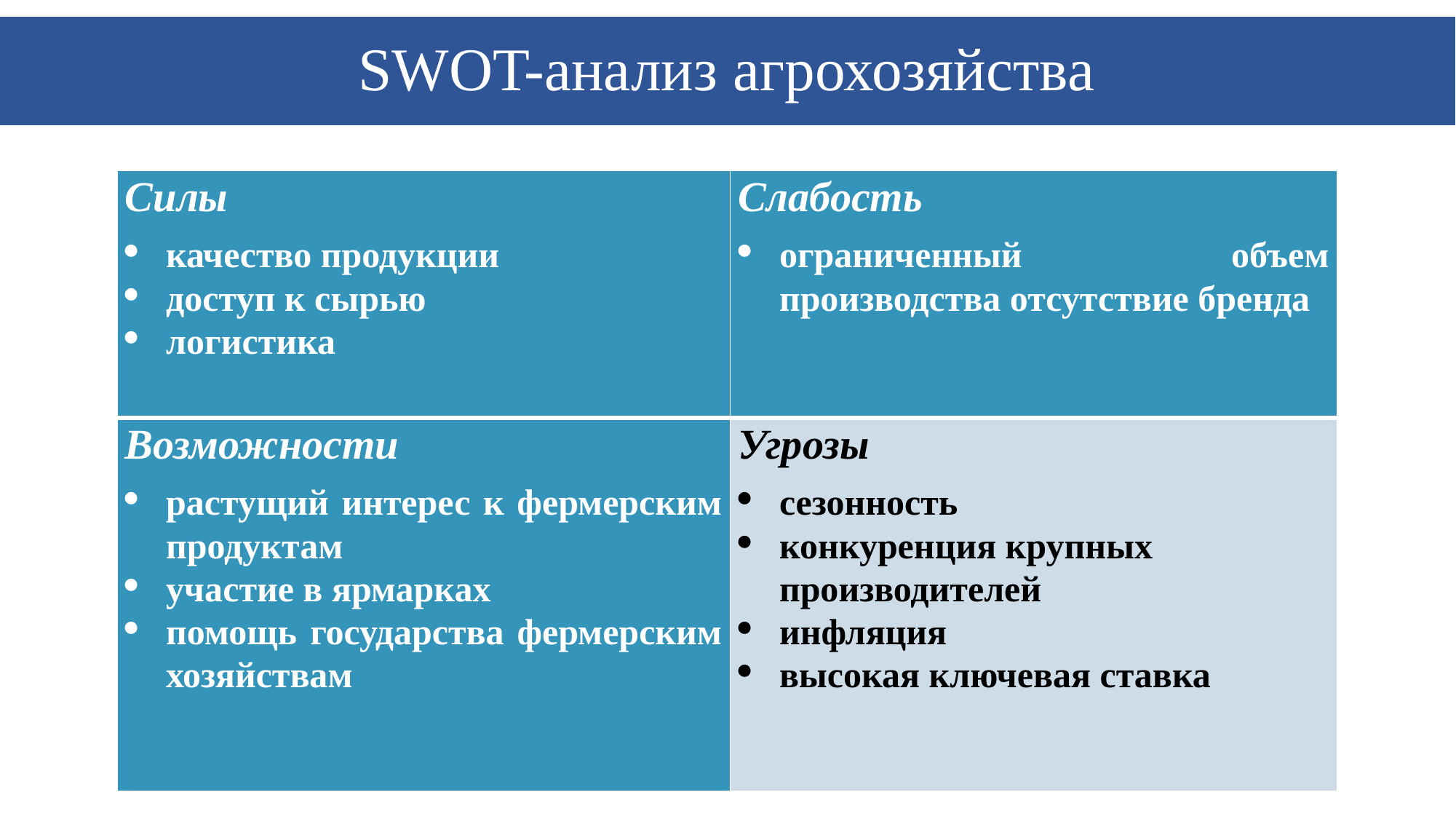

# SWOT-анализ агрохозяйства
| Силы качество продукции доступ к сырью логистика | Слабость ограниченный объем производства отсутствие бренда |
| --- | --- |
| Возможности растущий интерес к фермерским продуктам участие в ярмарках помощь государства фермерским хозяйствам | Угрозы сезонность конкуренция крупных производителей инфляция высокая ключевая ставка |